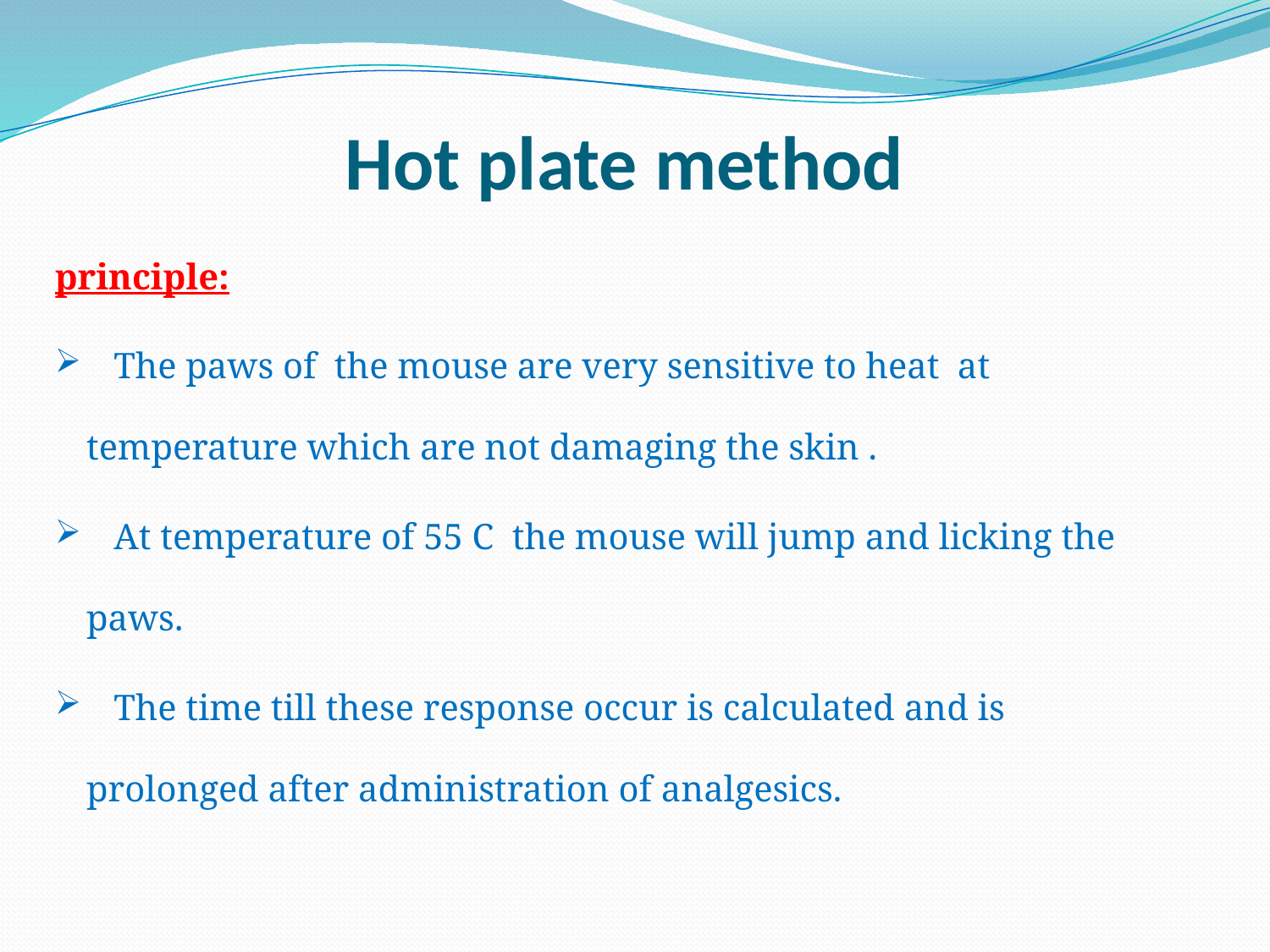

# Hot plate method
principle:
   The paws of  the mouse are very sensitive to heat  at temperature which are not damaging the skin .
   At temperature of 55 C  the mouse will jump and licking the paws.
   The time till these response occur is calculated and is prolonged after administration of analgesics.